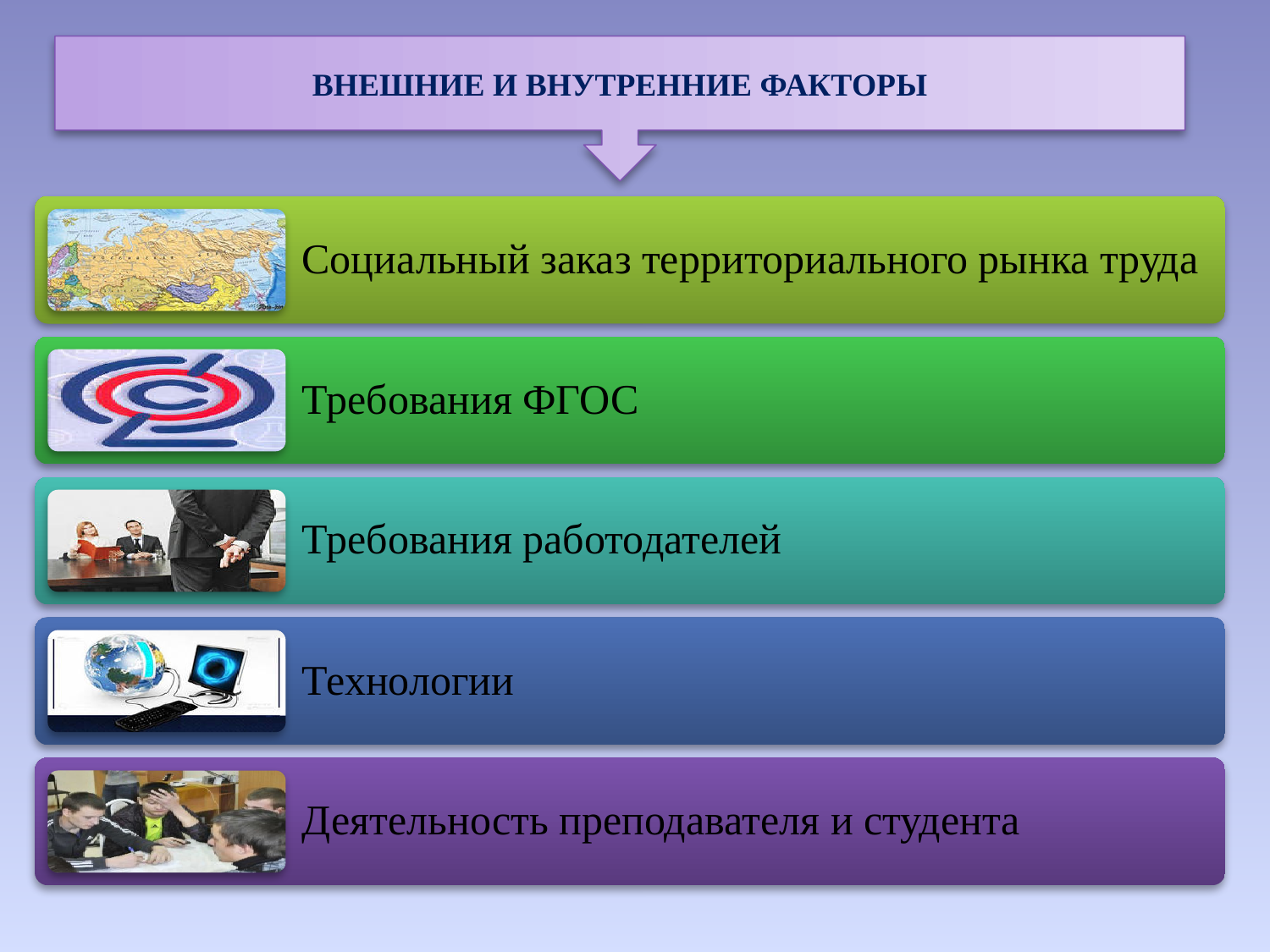

ВНЕШНИЕ И ВНУТРЕННИЕ ФАКТОРЫ
Социальный заказ территориального рынка труда
Требования ФГОС
Требования работодателей
Технологии
Деятельность преподавателя и студента